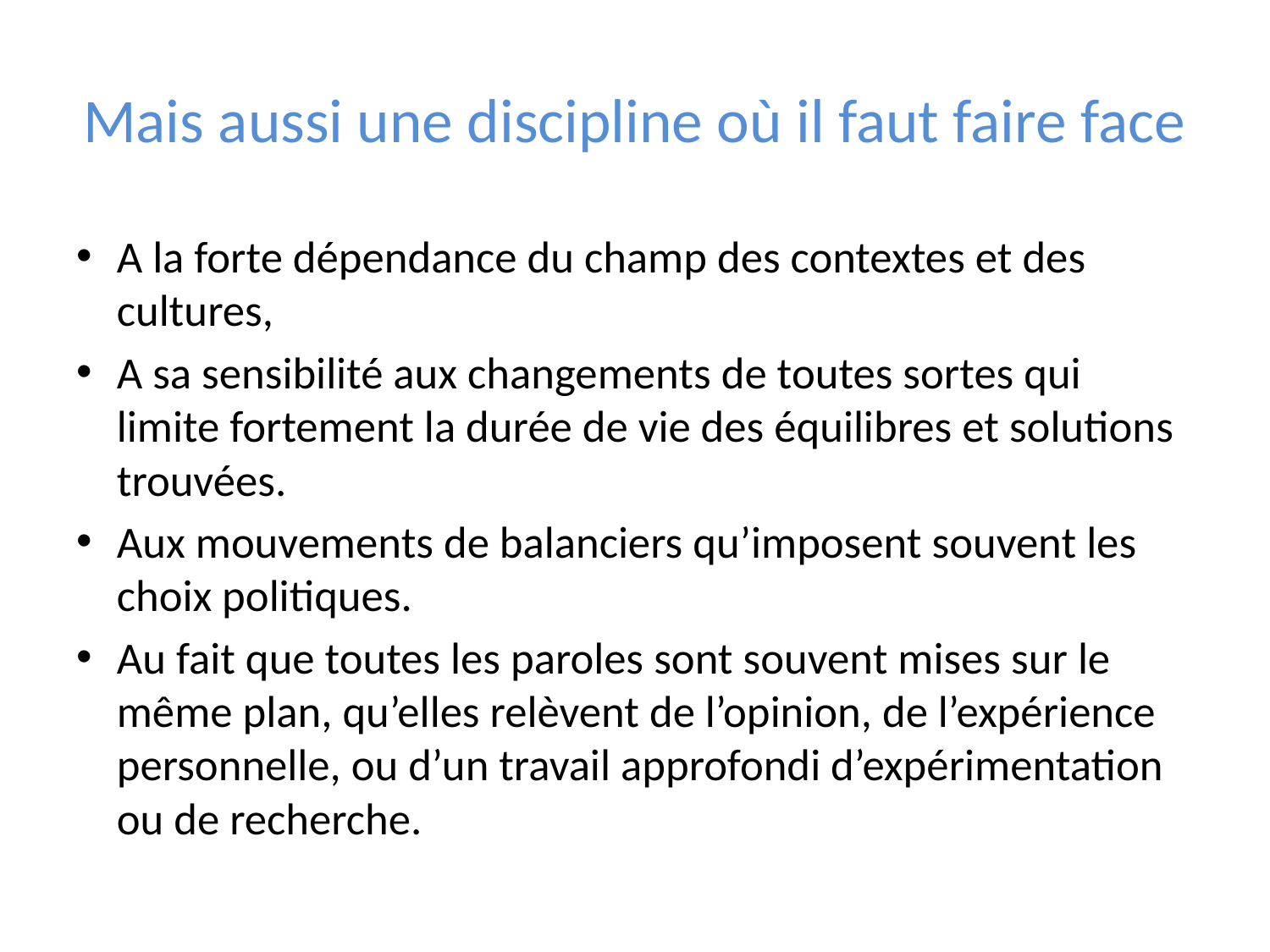

# Mais aussi une discipline où il faut faire face
A la forte dépendance du champ des contextes et des cultures,
A sa sensibilité aux changements de toutes sortes qui limite fortement la durée de vie des équilibres et solutions trouvées.
Aux mouvements de balanciers qu’imposent souvent les choix politiques.
Au fait que toutes les paroles sont souvent mises sur le même plan, qu’elles relèvent de l’opinion, de l’expérience personnelle, ou d’un travail approfondi d’expérimentation ou de recherche.